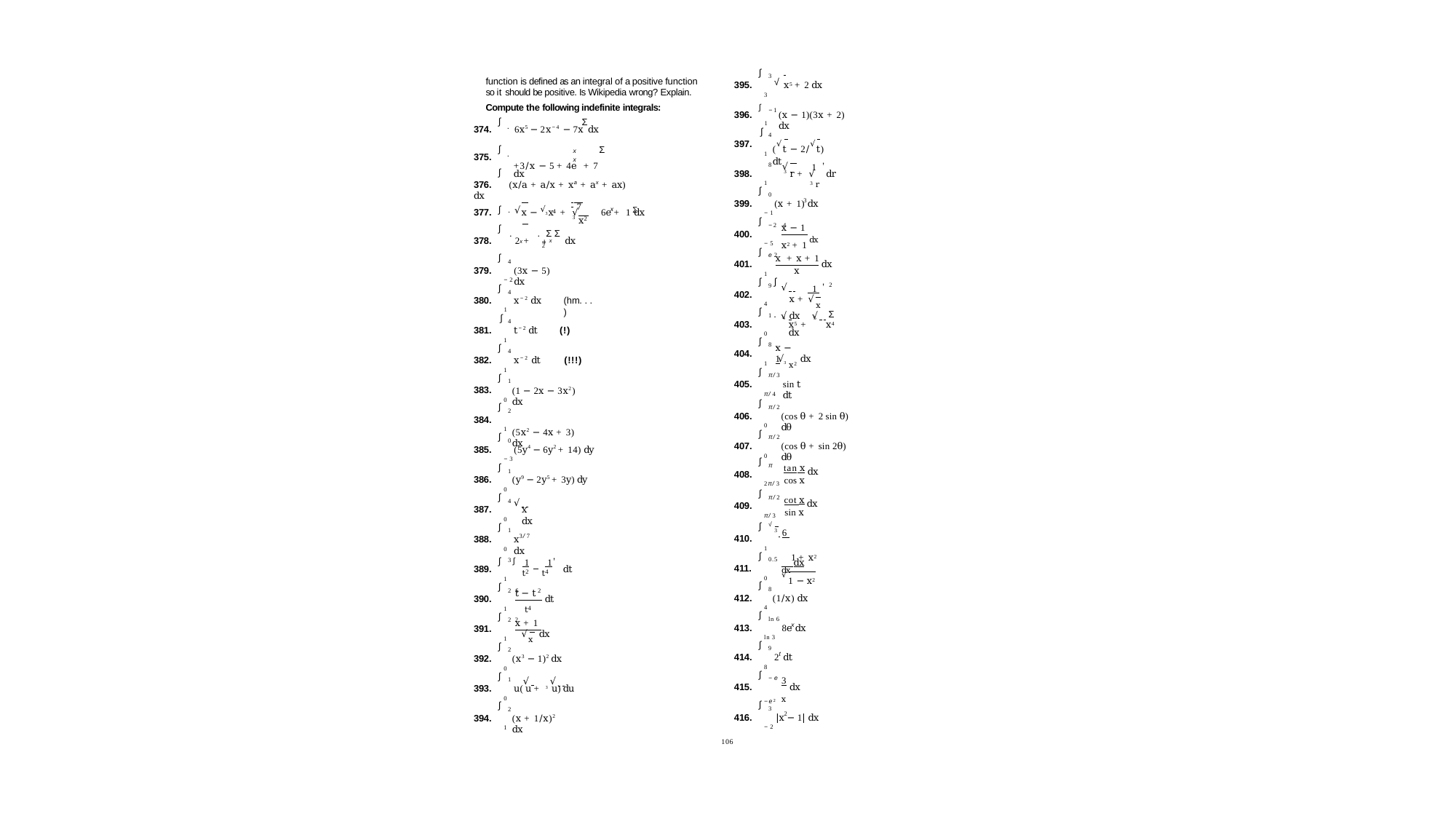

∫

√
3
function is defined as an integral of a positive function  so it should be positive. Is Wikipedia wrong? Explain.
Compute the following indefinite integrals:
395.
x5 + 2 dx
3
∫ −1
396.
(x − 1)(3x + 2) dx
∫ .
Σ
1
∫
374.	6x5 − 2x−4 − 7x dx
4
397.
(√t − 2/√t) dt
∫ .

Σ
x	x
+3/x − 5 + 4e  + 7	dx
1
375.

∫ ∫
,
√
8
1
∫
398.
r + √ dr
3
3 r
376.	(x/a + a/x + xa + ax + ax) dx
1
∫
∫
∫
∫
∫
∫
∫
∫
∫
∫
∫
∫
∫
∫
∫
∫
∫
∫
0

∫
3
399.
(x + 1) dx
.√	√3	Σ
7
x
377.
x −	x  +  √	−
6e + 1 dx
4
−1
3
x
2

−2 4
x − 1
∫
∫
.	. Σ Σ
400.
x2 + 1 dx
x	1 x
378.
2 +
dx

−5
2

e 2
x + x + 1
4
401.
dx
379.
(3x − 5) dx
x

1
∫
,
−2
4
2
√
9
∫
  1
402.
x + √x	dx
380.
x−2 dx
(hm. . . )

4
1
∫
Σ
1 .
√ 	√
4	5
x5 +	x4 dx
4
403.
381.
t−2 dt
(!)
0
1
8
∫
x − 1
4
404.
√3 x2 dx
382.
x−2 dt	(!!!)

(1 − 2x − 3x2) dx

(5x2 − 4x + 3) dx
1
1
π/3
∫
1
405.
sin t dt
383.
π/4
0
∫
π/2
2
406.
(cos θ + 2 sin θ) dθ
384.
0
1
∫
π/2
0
407.
(cos θ + sin 2θ) dθ
385.
(5y4 − 6y2 + 14) dy
0
−3
π
∫
tan x
1
408.
dx
cos x
386.
(y9 − 2y5 + 3y) dy
√
2π/3
0
∫
π/2
cot x
4
409.
dx
sin x
387.
x dx
π/3
0
√
∫
3 6 	    1 + x2 dx
1

3/7
410.
388.
x	dx
1
0
,
∫ ∫
     dx
√1 − x2
0.5
3
 1	 1
t2  − t4
411.
389.
dt

0
1
∫
8
2 6
2
t − t
412.
(1/x) dx
390.
dt
t4

4
1
∫
ln 6
2 2
x + 1
x
413.
8e dx
391.
√x dx
ln 3
9

1
∫
∫
∫
2
t
414.
2 dt
392.
(x3 − 1)2 dx
8
0
−e
3
√ 	√
1
415.
dx
393.
u( u + 3 u) du
−e2 x
0
3
2
2
416.
|x − 1| dx
394.
(x + 1/x)2 dx
−2
1
106